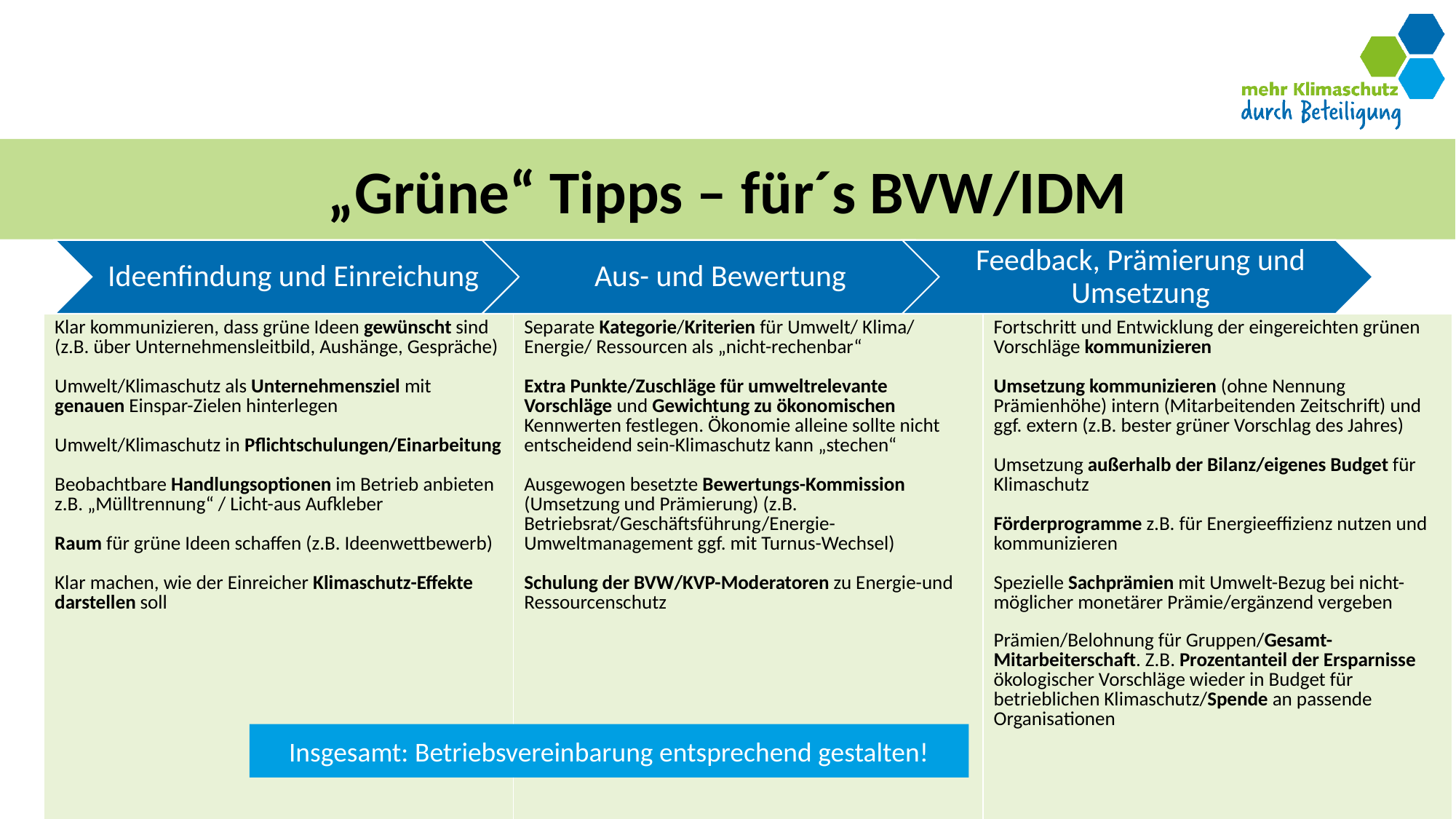

# „Grüne“ Tipps – für´s BVW/IDM
Ideenfindung und Einreichung
Aus- und Bewertung
Feedback, Prämierung und Umsetzung
| Klar kommunizieren, dass grüne Ideen gewünscht sind (z.B. über Unternehmensleitbild, Aushänge, Gespräche) Umwelt/Klimaschutz als Unternehmensziel mit genauen Einspar-Zielen hinterlegen Umwelt/Klimaschutz in Pflichtschulungen/Einarbeitung Beobachtbare Handlungsoptionen im Betrieb anbieten z.B. „Mülltrennung“ / Licht-aus Aufkleber Raum für grüne Ideen schaffen (z.B. Ideenwettbewerb) Klar machen, wie der Einreicher Klimaschutz-Effekte darstellen soll | Separate Kategorie/Kriterien für Umwelt/ Klima/ Energie/ Ressourcen als „nicht-rechenbar“ Extra Punkte/Zuschläge für umweltrelevante Vorschläge und Gewichtung zu ökonomischen Kennwerten festlegen. Ökonomie alleine sollte nicht entscheidend sein-Klimaschutz kann „stechen“ Ausgewogen besetzte Bewertungs-Kommission (Umsetzung und Prämierung) (z.B. Betriebsrat/Geschäftsführung/Energie-Umweltmanagement ggf. mit Turnus-Wechsel) Schulung der BVW/KVP-Moderatoren zu Energie-und Ressourcenschutz | Fortschritt und Entwicklung der eingereichten grünen Vorschläge kommunizieren Umsetzung kommunizieren (ohne Nennung Prämienhöhe) intern (Mitarbeitenden Zeitschrift) und ggf. extern (z.B. bester grüner Vorschlag des Jahres) Umsetzung außerhalb der Bilanz/eigenes Budget für Klimaschutz Förderprogramme z.B. für Energieeffizienz nutzen und kommunizieren Spezielle Sachprämien mit Umwelt-Bezug bei nicht-möglicher monetärer Prämie/ergänzend vergeben Prämien/Belohnung für Gruppen/Gesamt-Mitarbeiterschaft. Z.B. Prozentanteil der Ersparnisse ökologischer Vorschläge wieder in Budget für betrieblichen Klimaschutz/Spende an passende Organisationen |
| --- | --- | --- |

Insgesamt: Betriebsvereinbarung entsprechend gestalten!